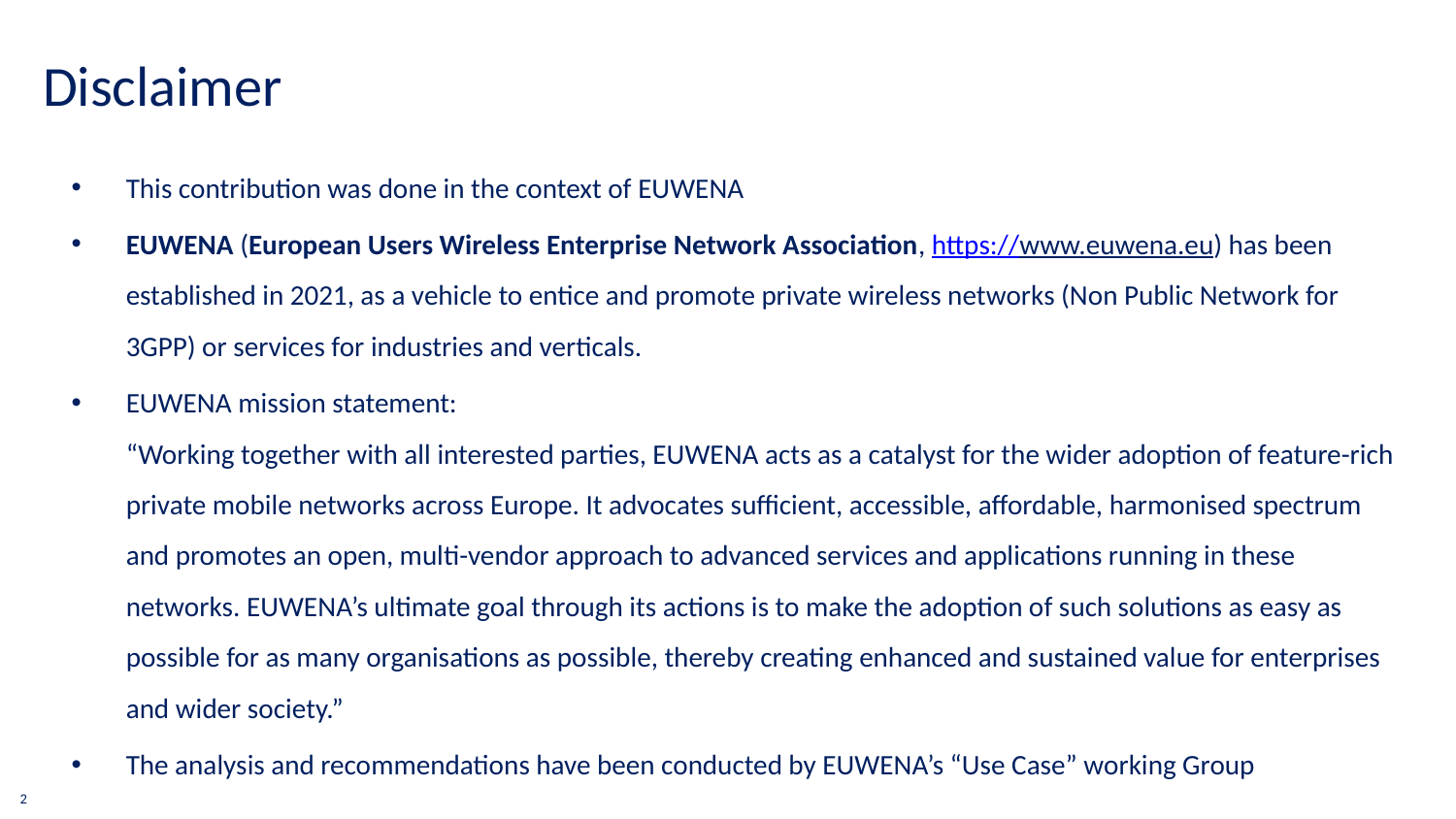

Disclaimer
This contribution was done in the context of EUWENA
EUWENA (European Users Wireless Enterprise Network Association, https://www.euwena.eu) has been established in 2021, as a vehicle to entice and promote private wireless networks (Non Public Network for 3GPP) or services for industries and verticals.
EUWENA mission statement:
“Working together with all interested parties, EUWENA acts as a catalyst for the wider adoption of feature-rich private mobile networks across Europe. It advocates sufficient, accessible, affordable, harmonised spectrum and promotes an open, multi-vendor approach to advanced services and applications running in these networks. EUWENA’s ultimate goal through its actions is to make the adoption of such solutions as easy as possible for as many organisations as possible, thereby creating enhanced and sustained value for enterprises and wider society.”
The analysis and recommendations have been conducted by EUWENA’s “Use Case” working Group